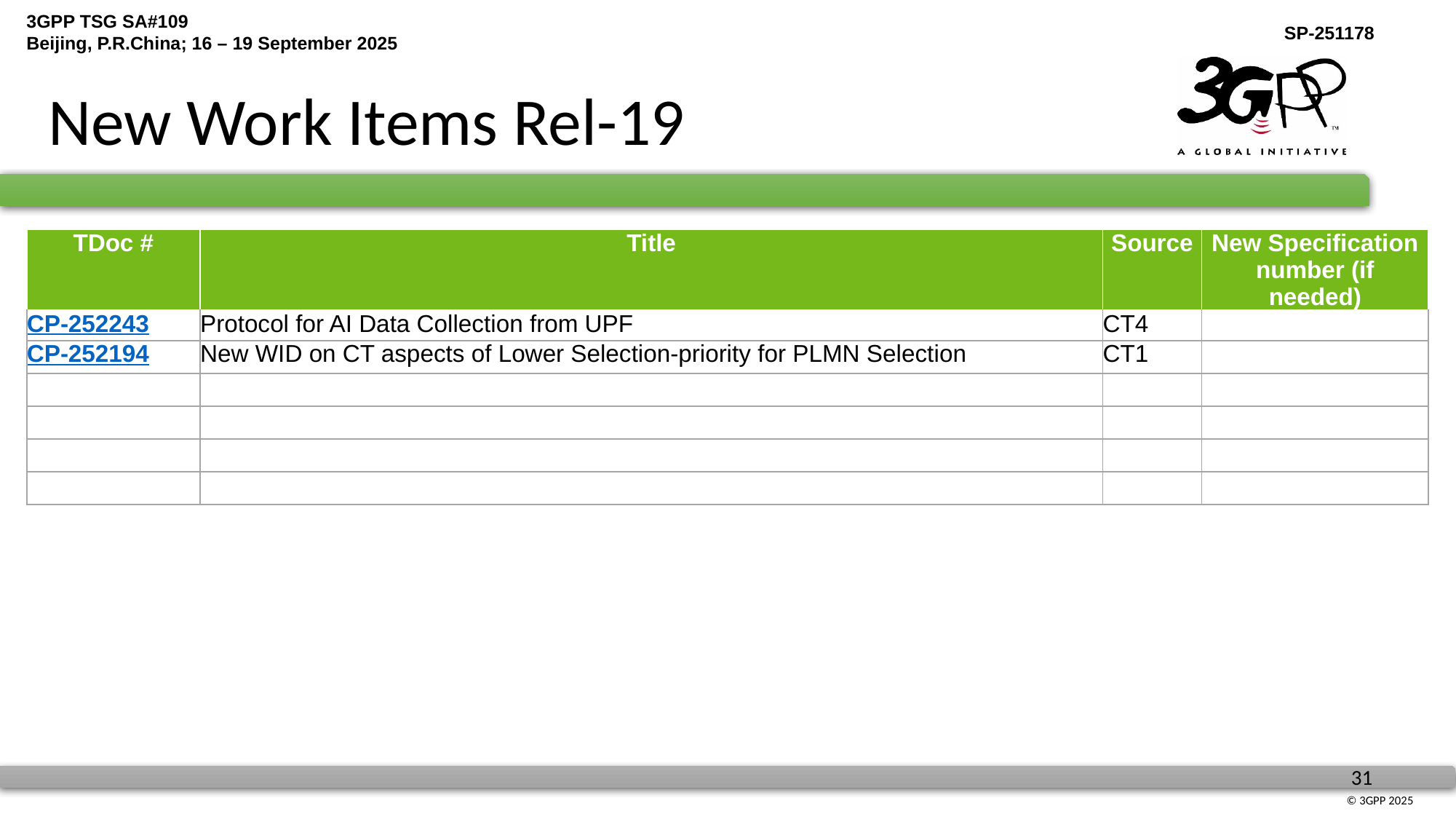

# New Work Items Rel-19
| TDoc # | Title | Source | New Specification number (if needed) |
| --- | --- | --- | --- |
| CP-252243 | Protocol for AI Data Collection from UPF | CT4 |  |
| CP-252194 | New WID on CT aspects of Lower Selection-priority for PLMN Selection | CT1 |  |
|  |  |  |  |
|  |  |  |  |
|  |  |  |  |
|  |  |  |  |